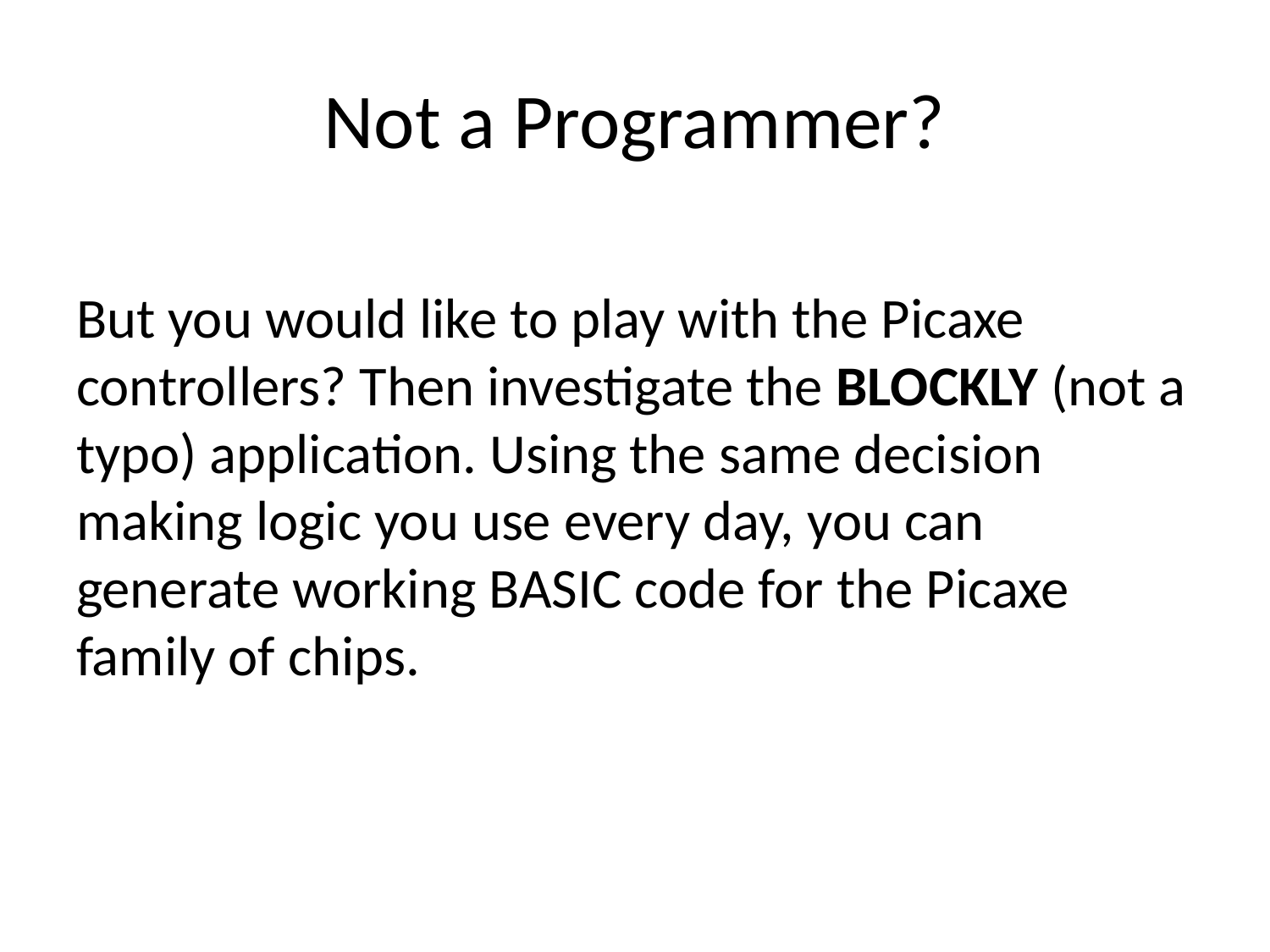

# Not a Programmer?
But you would like to play with the Picaxe controllers? Then investigate the BLOCKLY (not a typo) application. Using the same decision making logic you use every day, you can generate working BASIC code for the Picaxe family of chips.